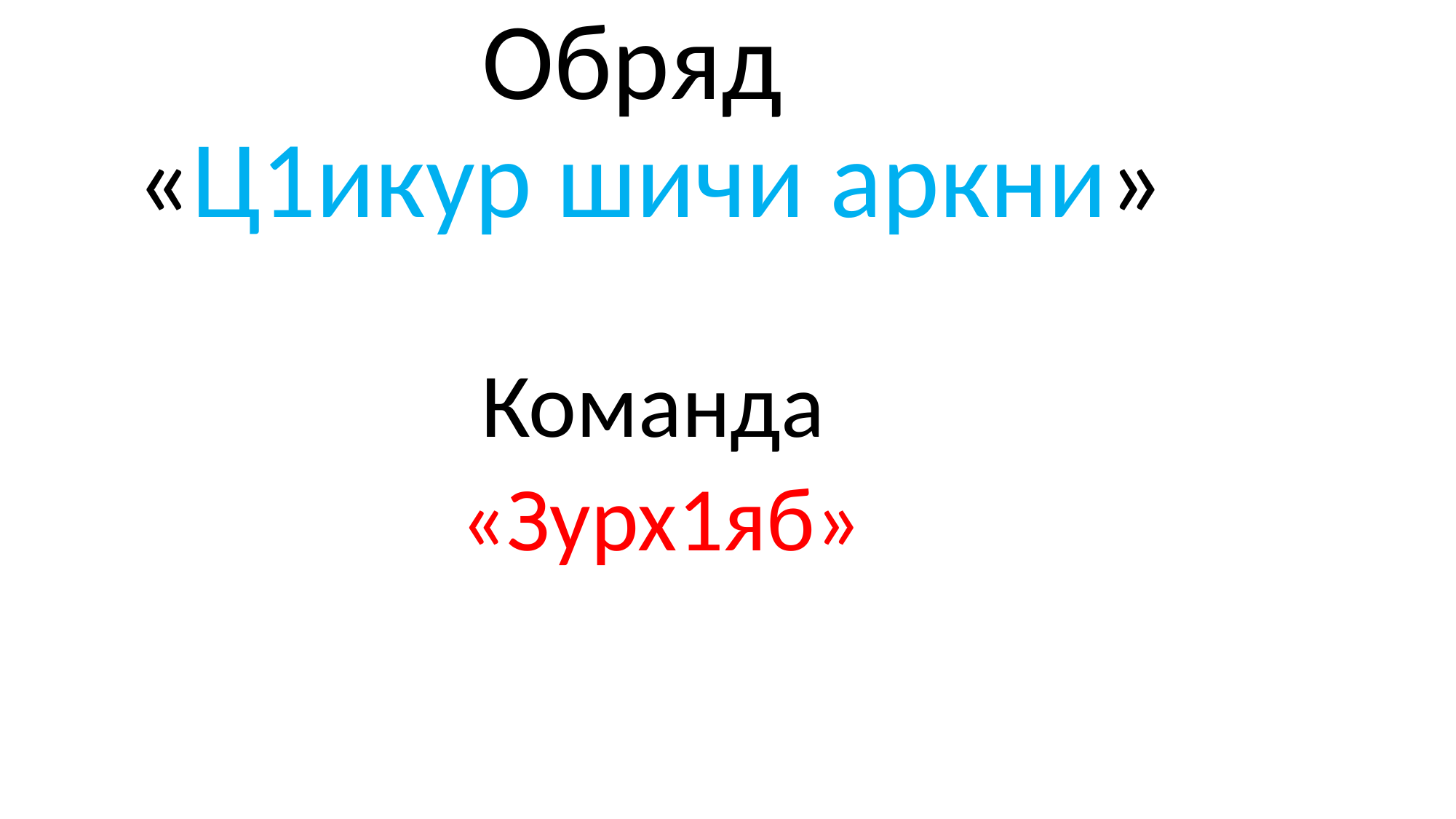

# Обряд «Ц1икур шичи аркни»
                  Команда
                 «Зурх1яб»